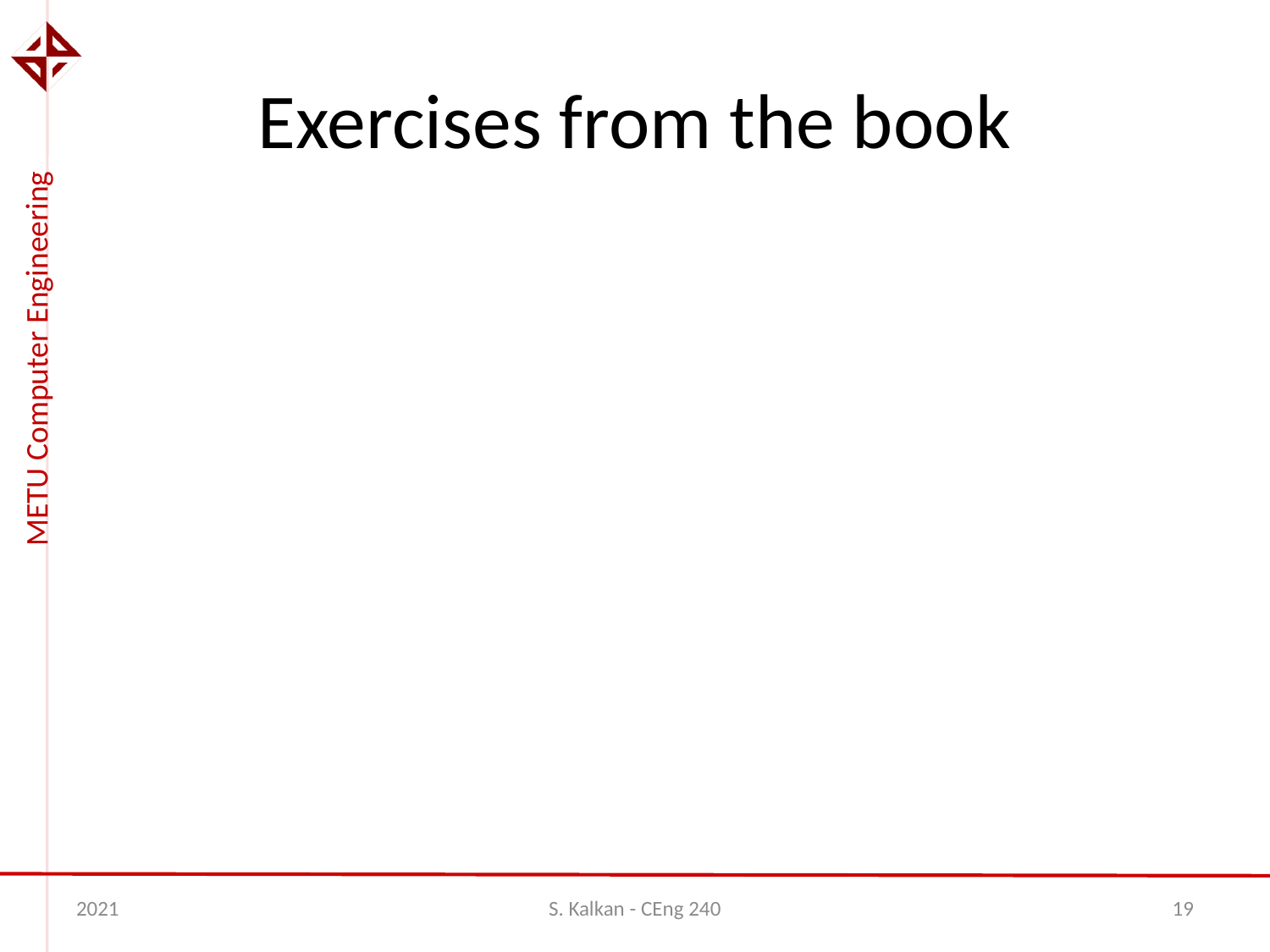

# Exercises from the book
2021
S. Kalkan - CEng 240
19